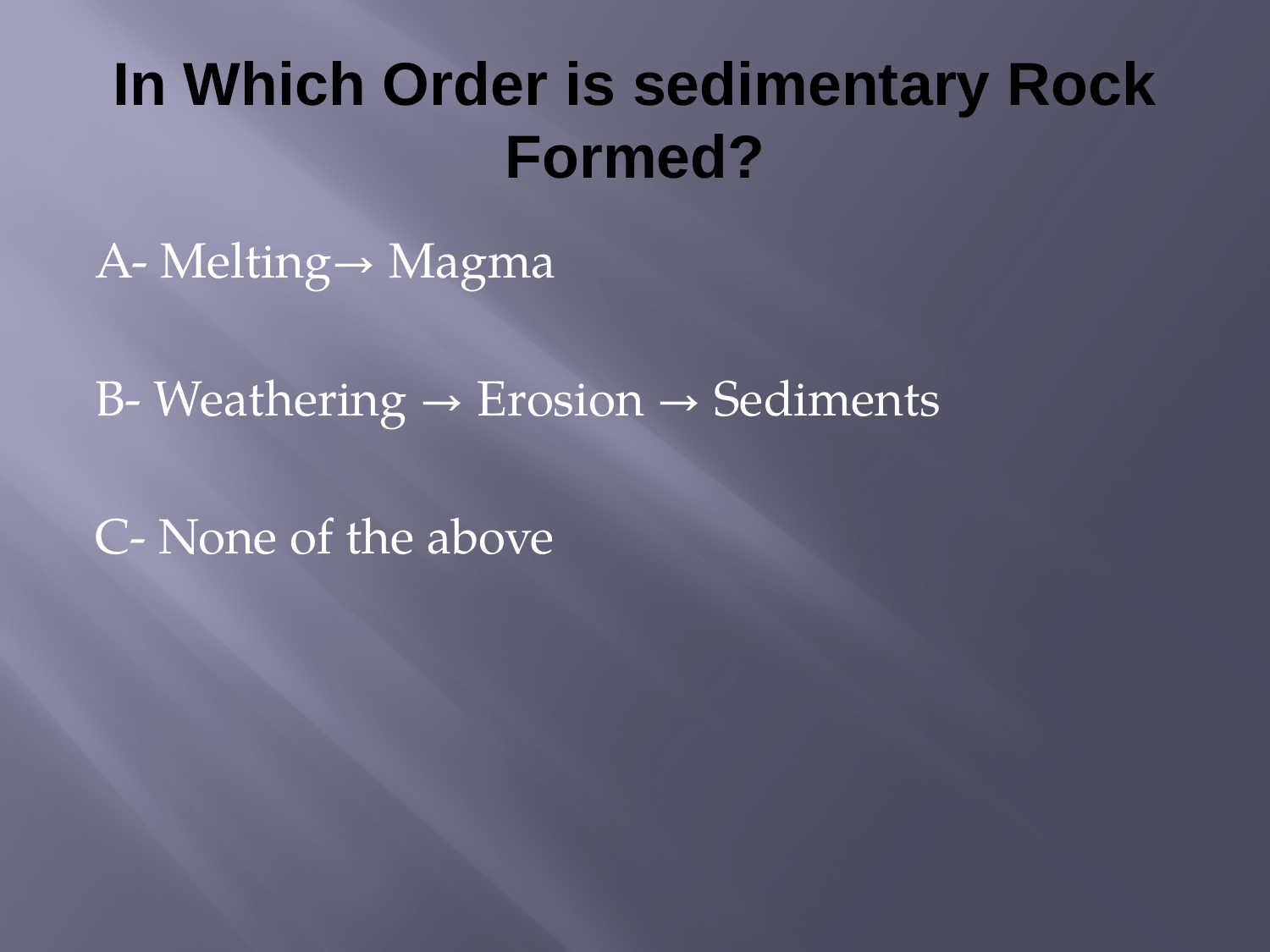

# In Which Order is sedimentary Rock Formed?
A- Melting→ Magma

B- Weathering → Erosion → Sediments

C- None of the above